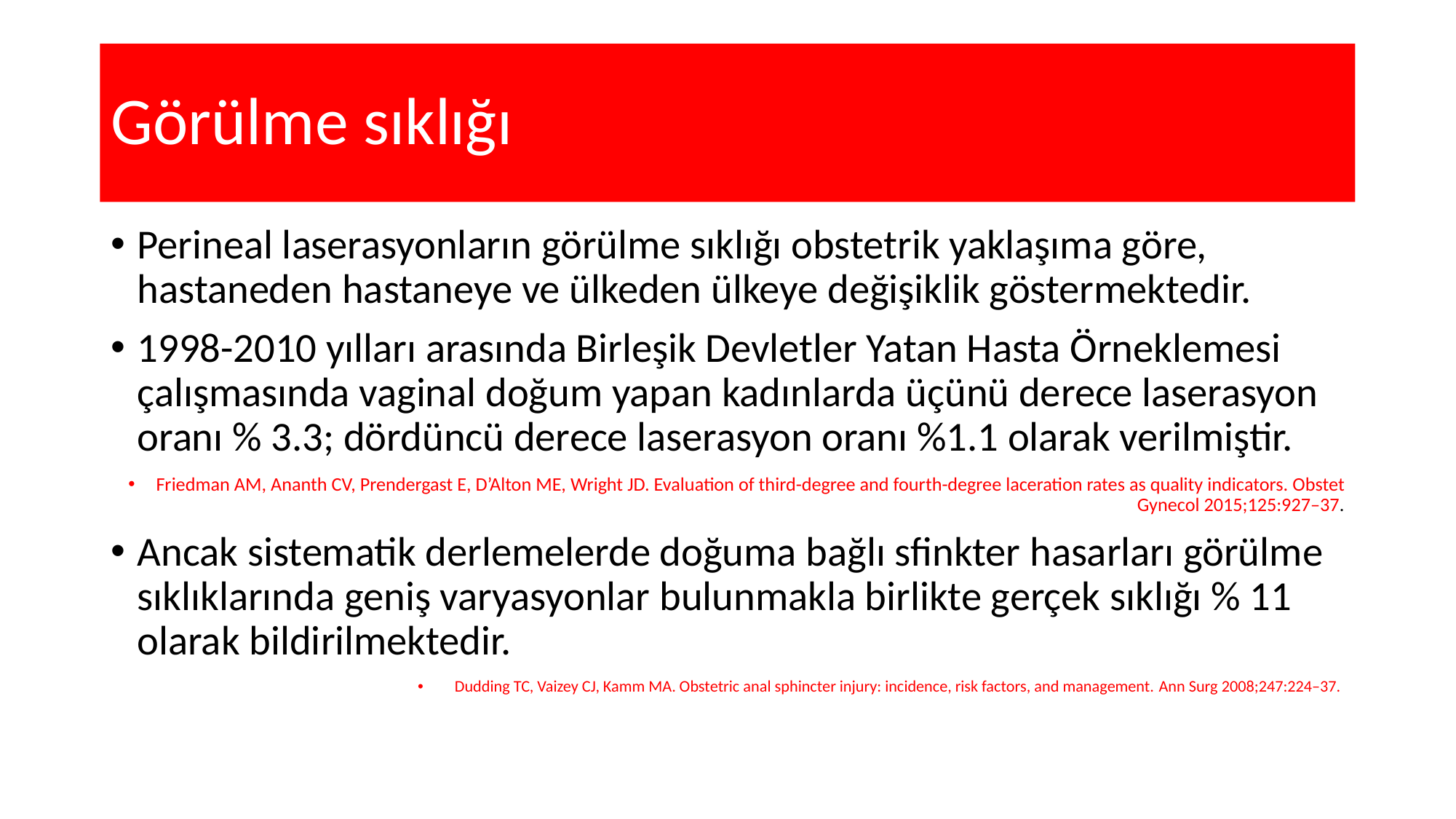

# Görülme sıklığı
Perineal laserasyonların görülme sıklığı obstetrik yaklaşıma göre, hastaneden hastaneye ve ülkeden ülkeye değişiklik göstermektedir.
1998-2010 yılları arasında Birleşik Devletler Yatan Hasta Örneklemesi çalışmasında vaginal doğum yapan kadınlarda üçünü derece laserasyon oranı % 3.3; dördüncü derece laserasyon oranı %1.1 olarak verilmiştir.
Friedman AM, Ananth CV, Prendergast E, D’Alton ME, Wright JD. Evaluation of third-degree and fourth-degree laceration rates as quality indicators. Obstet Gynecol 2015;125:927–37.
Ancak sistematik derlemelerde doğuma bağlı sfinkter hasarları görülme sıklıklarında geniş varyasyonlar bulunmakla birlikte gerçek sıklığı % 11 olarak bildirilmektedir.
Dudding TC, Vaizey CJ, Kamm MA. Obstetric anal sphincter injury: incidence, risk factors, and management. Ann Surg 2008;247:224–37.